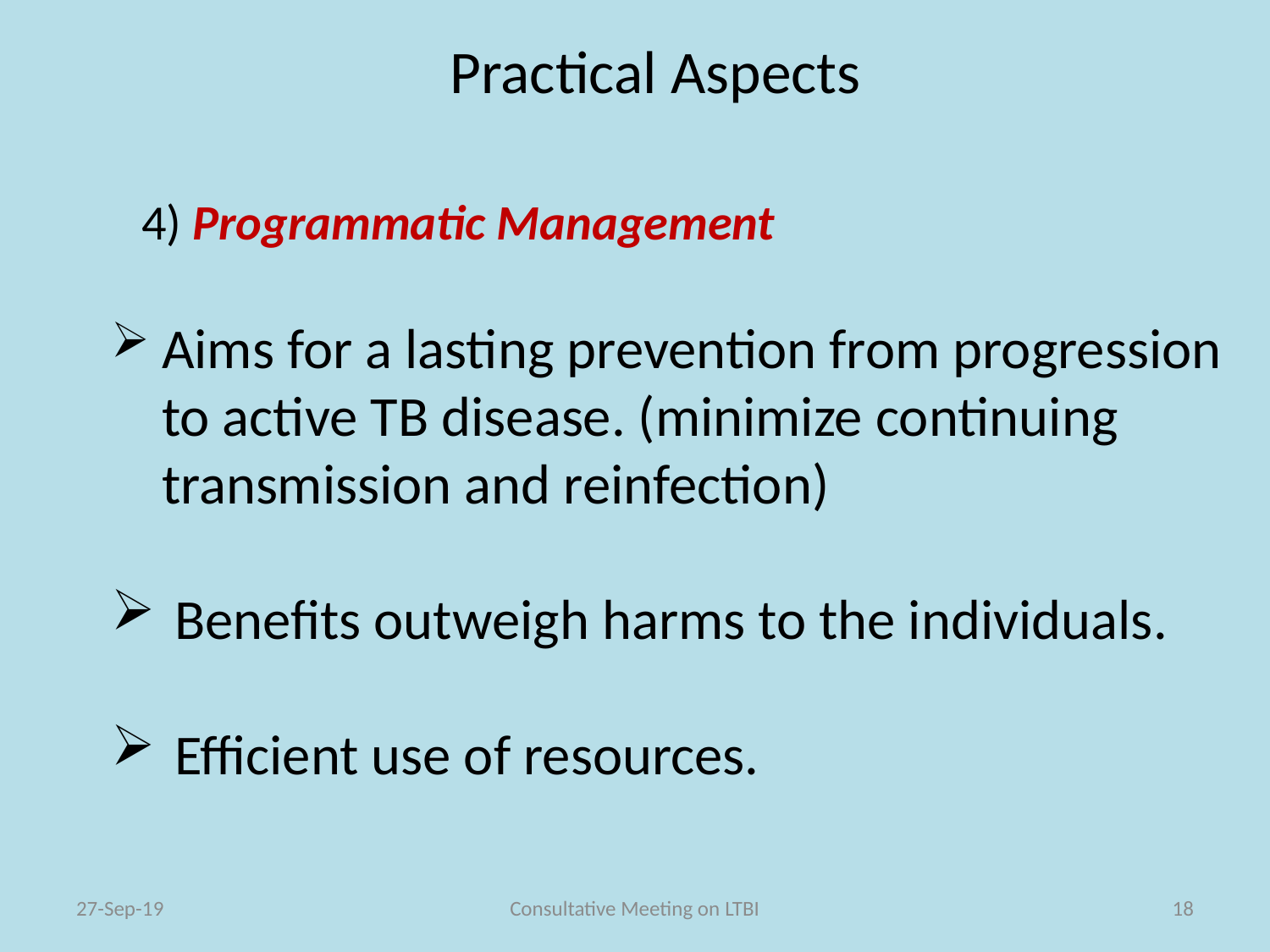

# Practical Aspects
4) Programmatic Management
 Aims for a lasting prevention from progression
    to active TB disease. (minimize continuing
    transmission and reinfection)

Benefits outweigh harms to the individuals.

Efficient use of resources.
27-Sep-19
Consultative Meeting on LTBI
18